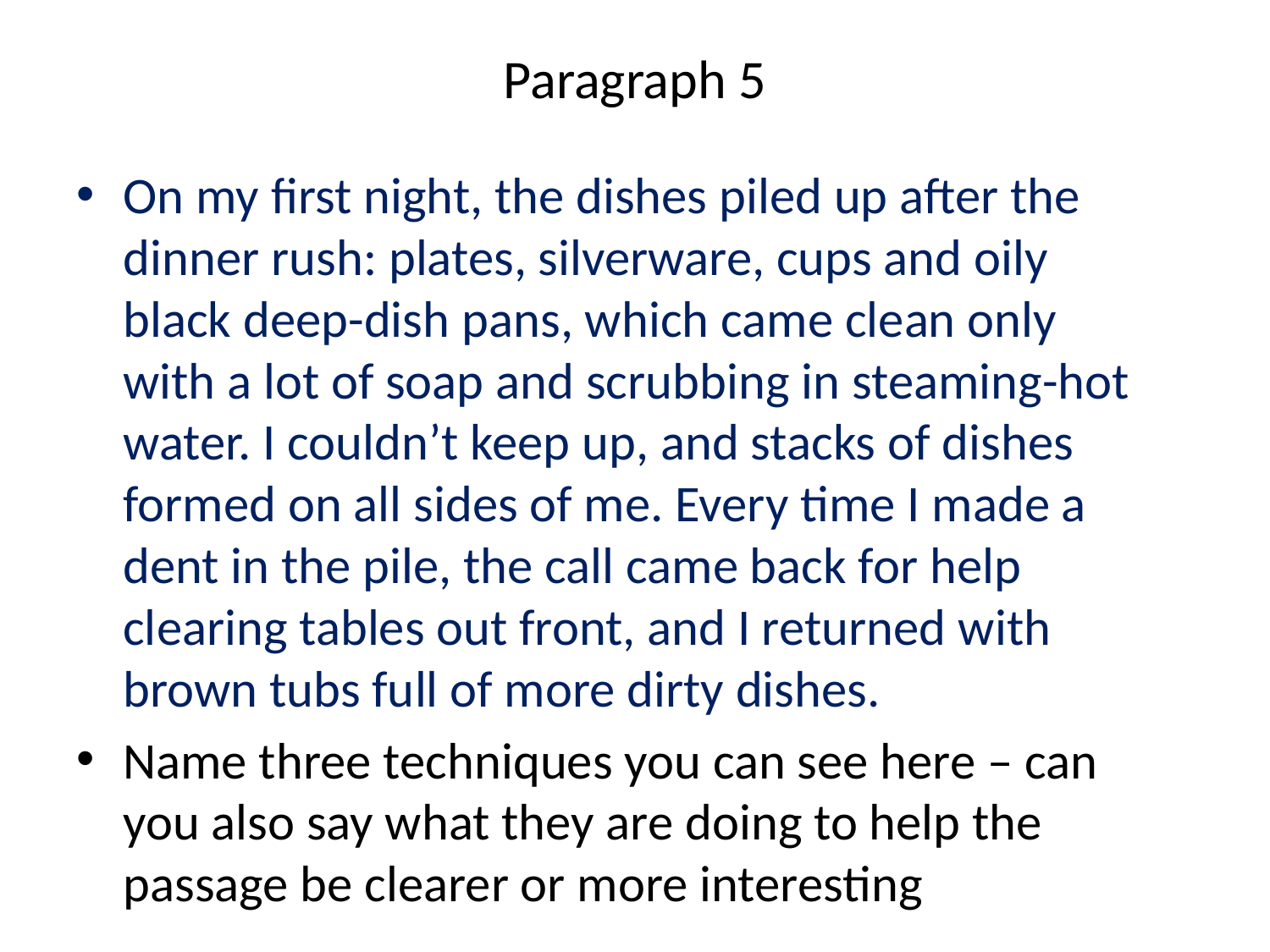

# Paragraph 5
On my first night, the dishes piled up after the dinner rush: plates, silverware, cups and oily black deep-dish pans, which came clean only with a lot of soap and scrubbing in steaming-hot water. I couldn’t keep up, and stacks of dishes formed on all sides of me. Every time I made a dent in the pile, the call came back for help clearing tables out front, and I returned with brown tubs full of more dirty dishes.
Name three techniques you can see here – can you also say what they are doing to help the passage be clearer or more interesting